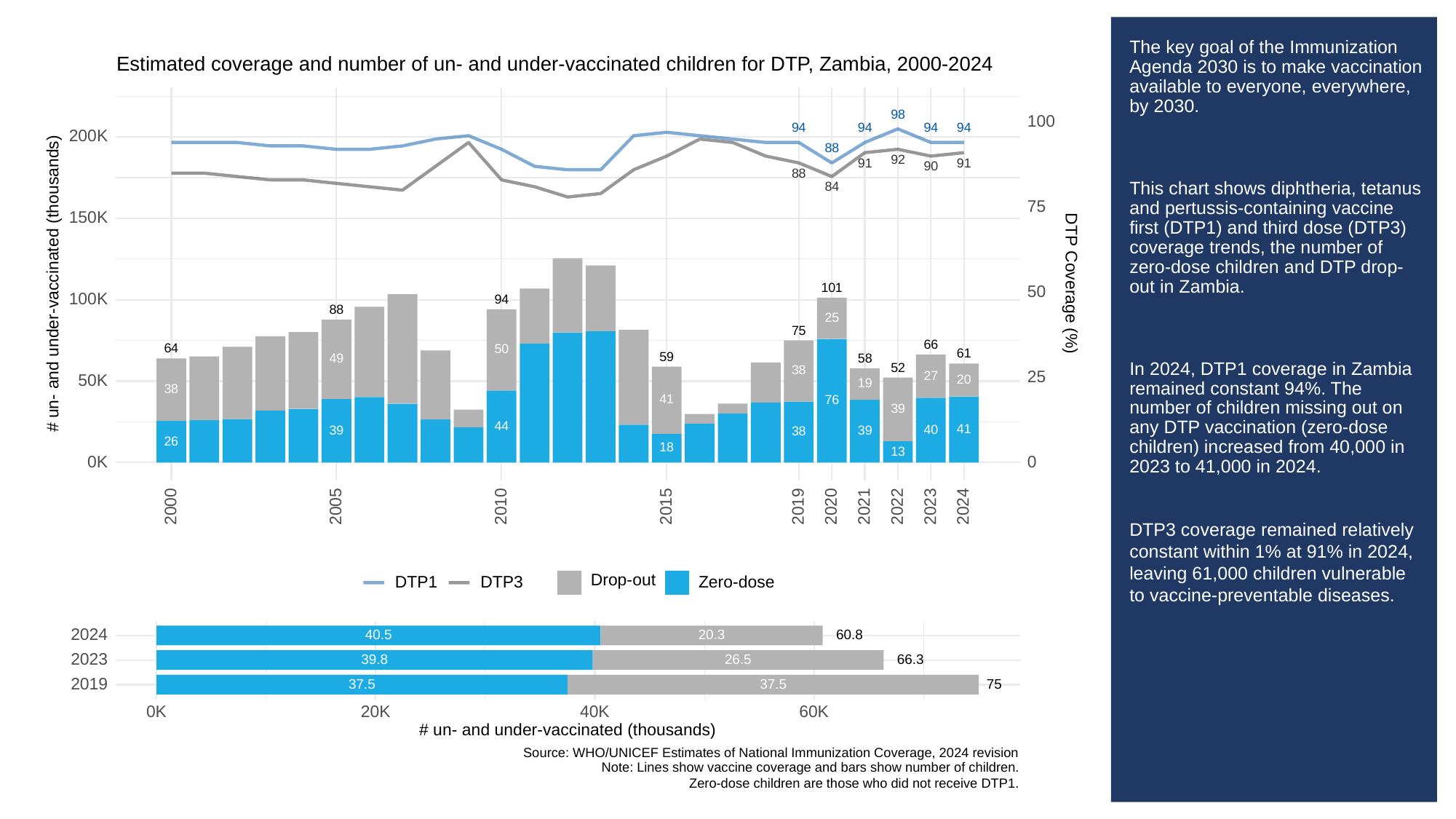

# The key goal of the Immunization Agenda 2030 is to make vaccination available to everyone, everywhere, by 2030.

This chart shows diphtheria, tetanus and pertussis-containing vaccine first (DTP1) and third dose (DTP3) coverage trends, the number of zero-dose children and DTP drop-out in Zambia.

In 2024, DTP1 coverage in Zambia remained constant 94%. The number of children missing out on any DTP vaccination (zero-dose children) increased from 40,000 in 2023 to 41,000 in 2024.

DTP3 coverage remained relatively constant within 1% at 91% in 2024, leaving 61,000 children vulnerable to vaccine-preventable diseases.

Estimated coverage and number of un- and under-vaccinated children for DTP, Zambia, 2000-2024

98
100
94
94
94
94

200K

88
92
91
91
90
88

84
75
150K

# un- and under-vaccinated (thousands)
DTP Coverage (%)
101
50

100K

94

88

25

75

66

64
50

61

59
58
49

52

38

25
27
50K
20

19

38

41
76

39

44

41
40
39
39
38

26

18
13
0K
0

2023
2000
2005
2010
2015
2019
2020
2021
2022
2024

Drop-out
DTP3
Zero-dose
DTP1

2024
20.3
40.5
60.8

2023
39.8
66.3
26.5

2019
37.5
37.5
75

0K
20K
40K
60K
# un- and under-vaccinated (thousands)
Source: WHO/UNICEF Estimates of National Immunization Coverage, 2024 revision
Note: Lines show vaccine coverage and bars show number of children.
Zero-dose children are those who did not receive DTP1.